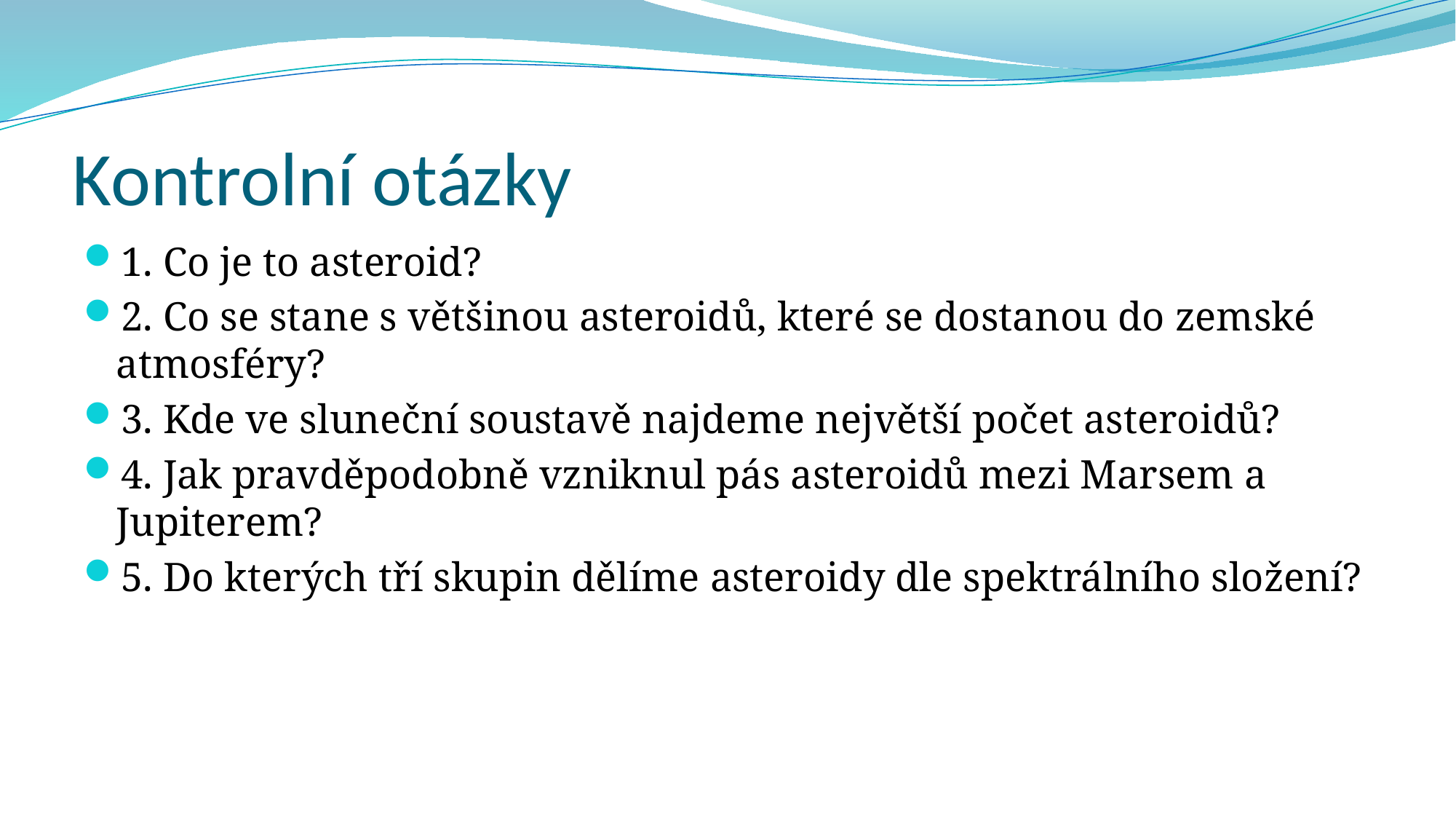

# Kontrolní otázky
1. Co je to asteroid?
2. Co se stane s většinou asteroidů, které se dostanou do zemské atmosféry?
3. Kde ve sluneční soustavě najdeme největší počet asteroidů?
4. Jak pravděpodobně vzniknul pás asteroidů mezi Marsem a Jupiterem?
5. Do kterých tří skupin dělíme asteroidy dle spektrálního složení?